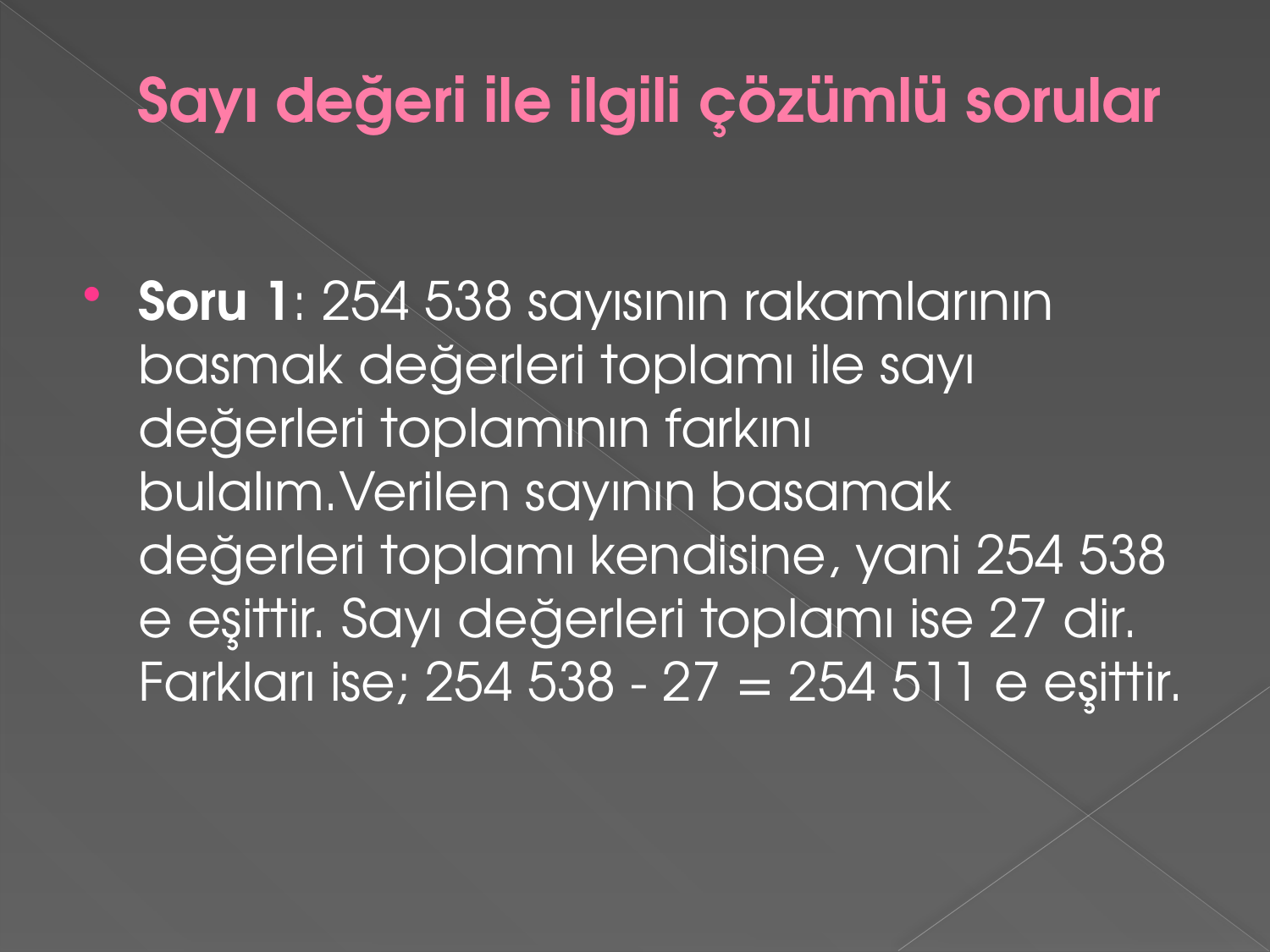

# Sayı değeri ile ilgili çözümlü sorular
Soru 1: 254 538 sayısının rakamlarının basmak değerleri toplamı ile sayı değerleri toplamının farkını bulalım.Verilen sayının basamak değerleri toplamı kendisine, yani 254 538 e eşittir. Sayı değerleri toplamı ise 27 dir. Farkları ise; 254 538 - 27 = 254 511 e eşittir.